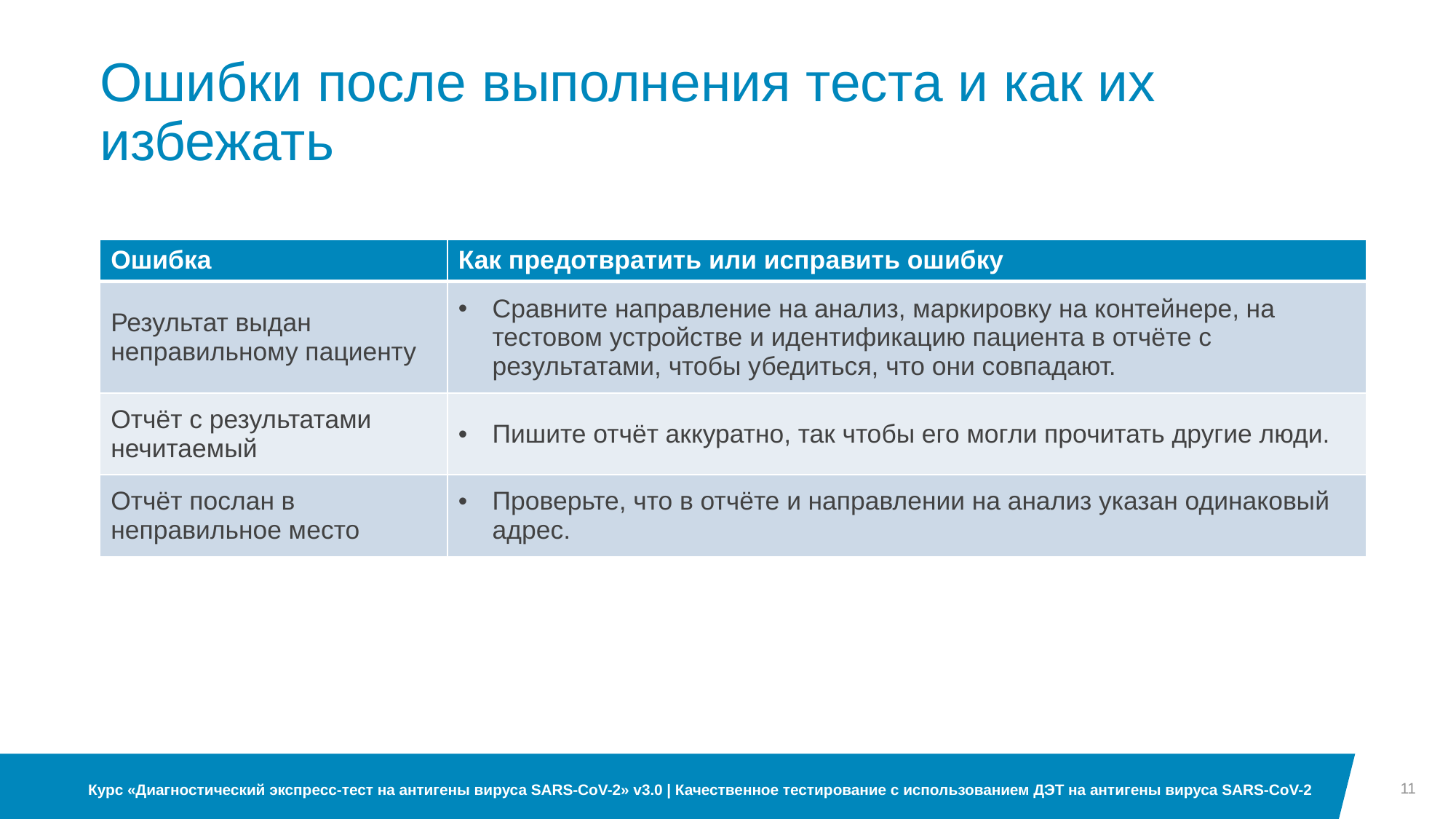

Ошибки после выполнения теста и как их избежать
| Ошибка | Как предотвратить или исправить ошибку |
| --- | --- |
| Результат выдан неправильному пациенту | Сравните направление на анализ, маркировку на контейнере, на тестовом устройстве и идентификацию пациента в отчёте с результатами, чтобы убедиться, что они совпадают. |
| Отчёт с результатами нечитаемый | Пишите отчёт аккуратно, так чтобы его могли прочитать другие люди. |
| Отчёт послан в неправильное место | Проверьте, что в отчёте и направлении на анализ указан одинаковый адрес. |
11
Курс «Диагностический экспресс-тест на антигены вируса SARS-CoV-2» v3.0 | Качественное тестирование с использованием ДЭТ на антигены вируса SARS-CoV-2